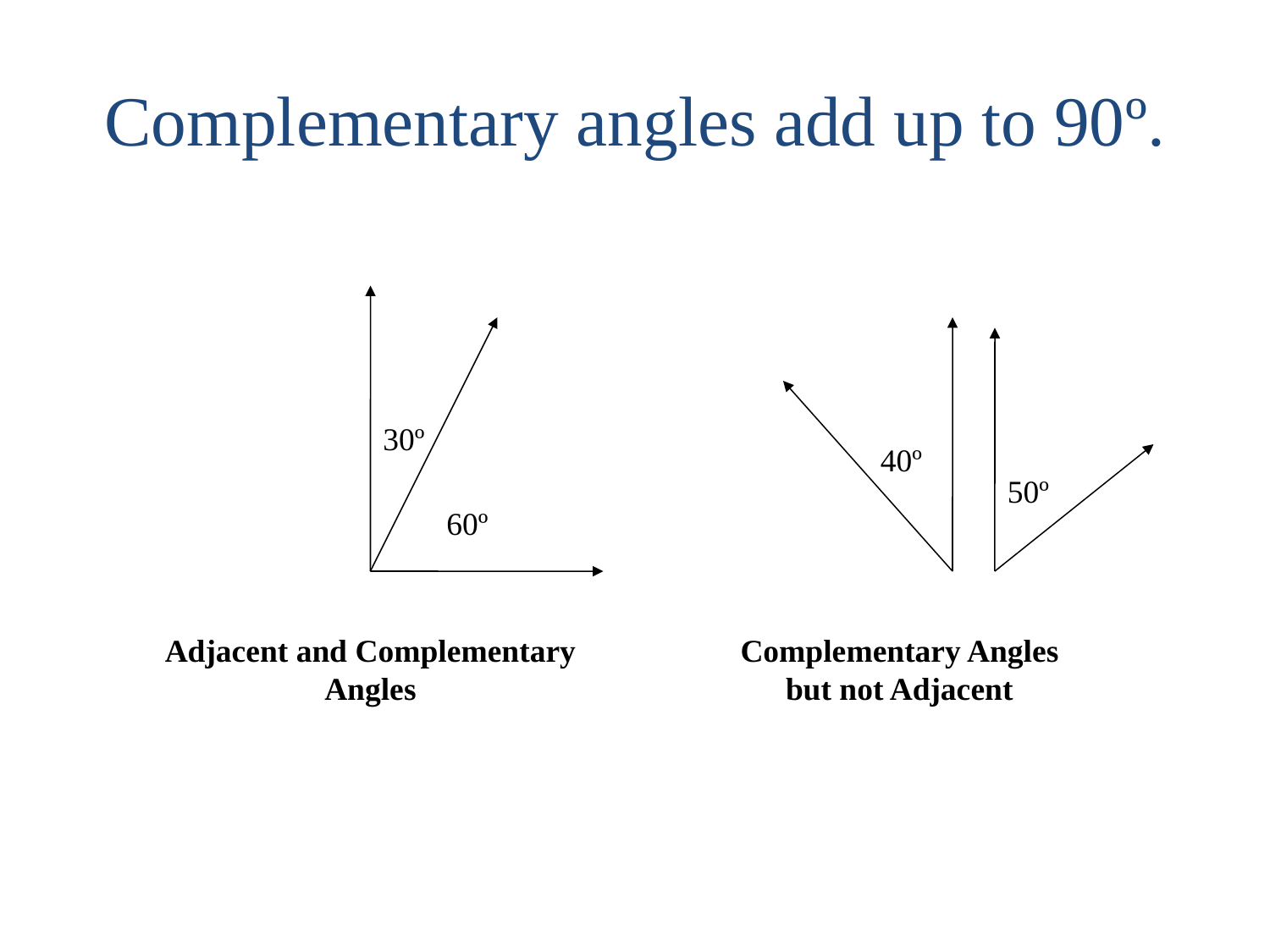

Complementary angles add up to 90º.

30º
40º

50º
60º

Adjacent and Complementary Angles
Complementary Angles
but not Adjacent